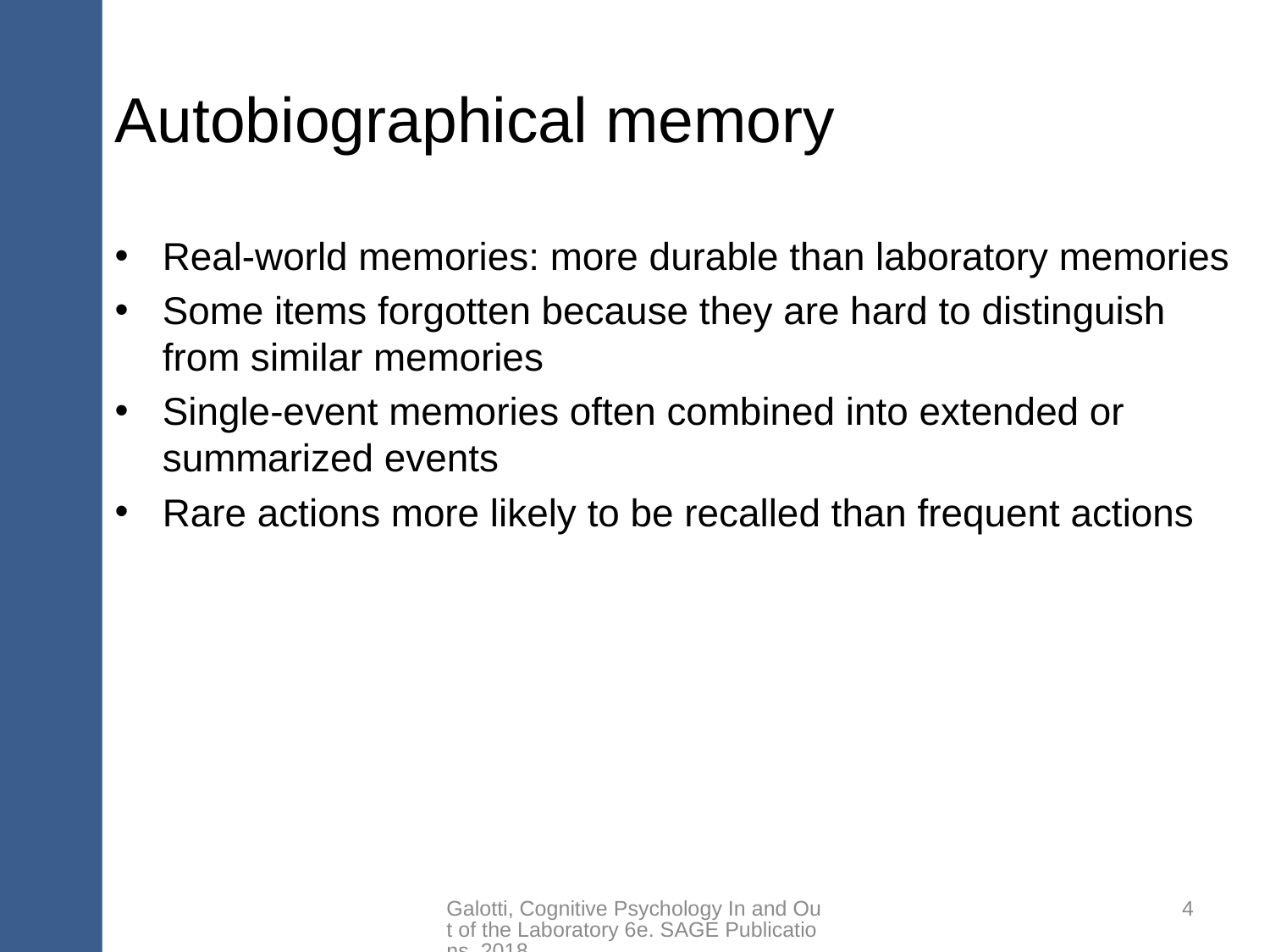

# Autobiographical memory
Real-world memories: more durable than laboratory memories
Some items forgotten because they are hard to distinguish from similar memories
Single-event memories often combined into extended or summarized events
Rare actions more likely to be recalled than frequent actions
Galotti, Cognitive Psychology In and Out of the Laboratory 6e. SAGE Publications, 2018.
4